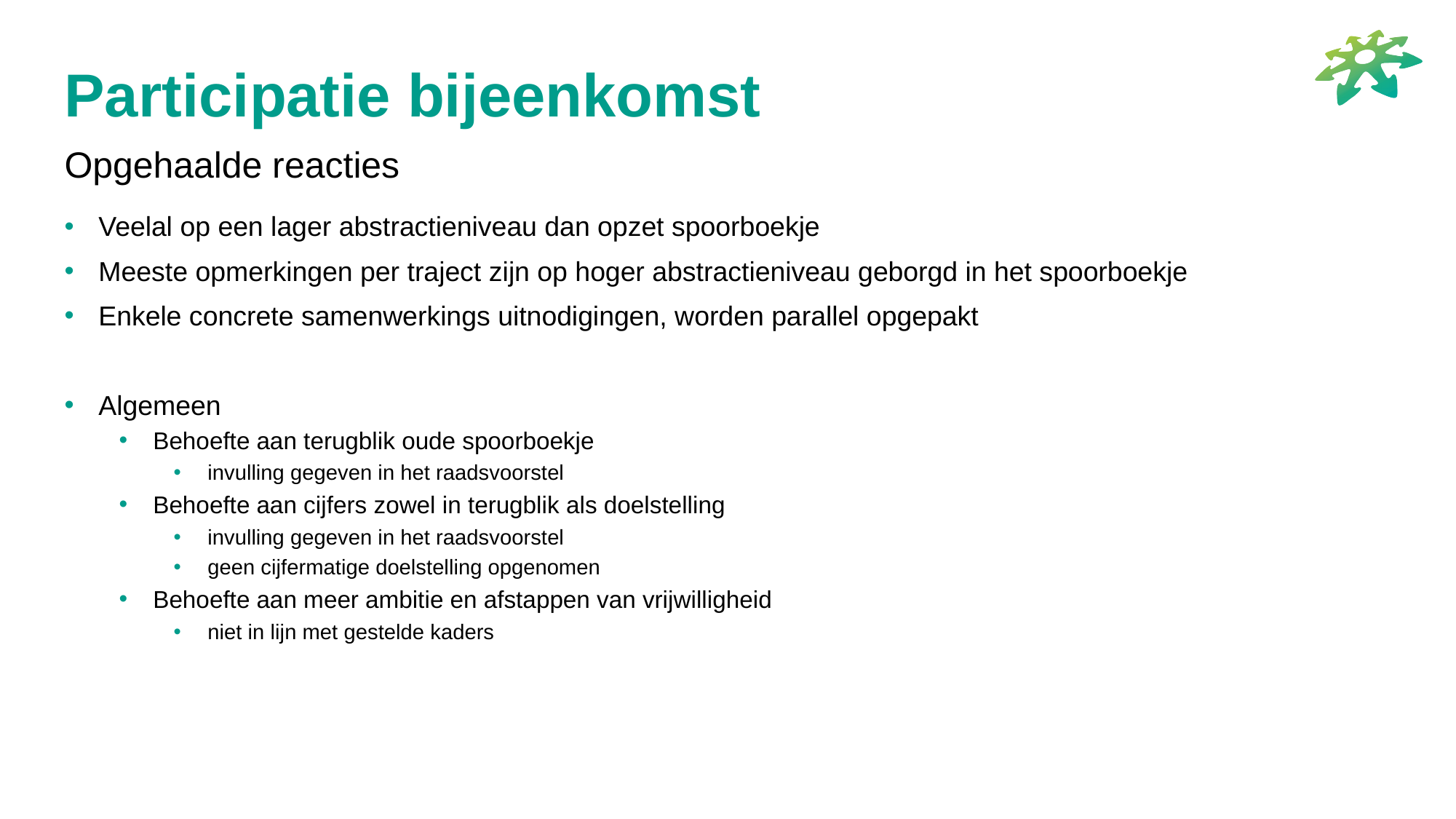

# Participatie bijeenkomst
Opgehaalde reacties
Veelal op een lager abstractieniveau dan opzet spoorboekje
Meeste opmerkingen per traject zijn op hoger abstractieniveau geborgd in het spoorboekje
Enkele concrete samenwerkings uitnodigingen, worden parallel opgepakt

Algemeen
Behoefte aan terugblik oude spoorboekje
invulling gegeven in het raadsvoorstel
Behoefte aan cijfers zowel in terugblik als doelstelling
invulling gegeven in het raadsvoorstel
geen cijfermatige doelstelling opgenomen
Behoefte aan meer ambitie en afstappen van vrijwilligheid
niet in lijn met gestelde kaders